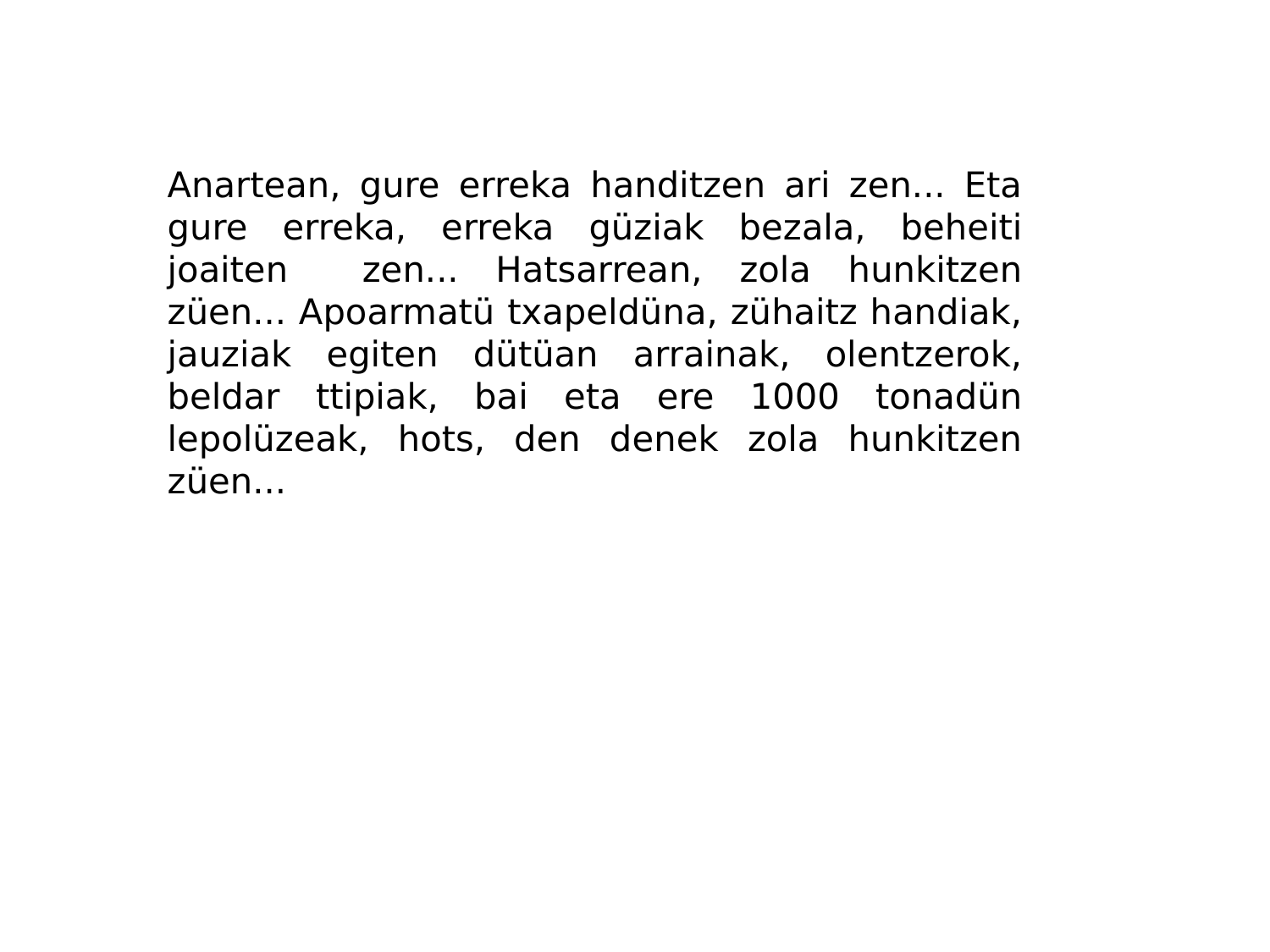

Anartean, gure erreka handitzen ari zen... Eta gure erreka, erreka güziak bezala, beheiti joaiten  zen... Hatsarrean, zola hunkitzen züen... Apoarmatü txapeldüna, zühaitz handiak, jauziak egiten dütüan arrainak, olentzerok, beldar ttipiak, bai eta ere 1000 tonadün lepolüzeak, hots, den denek zola hunkitzen züen...